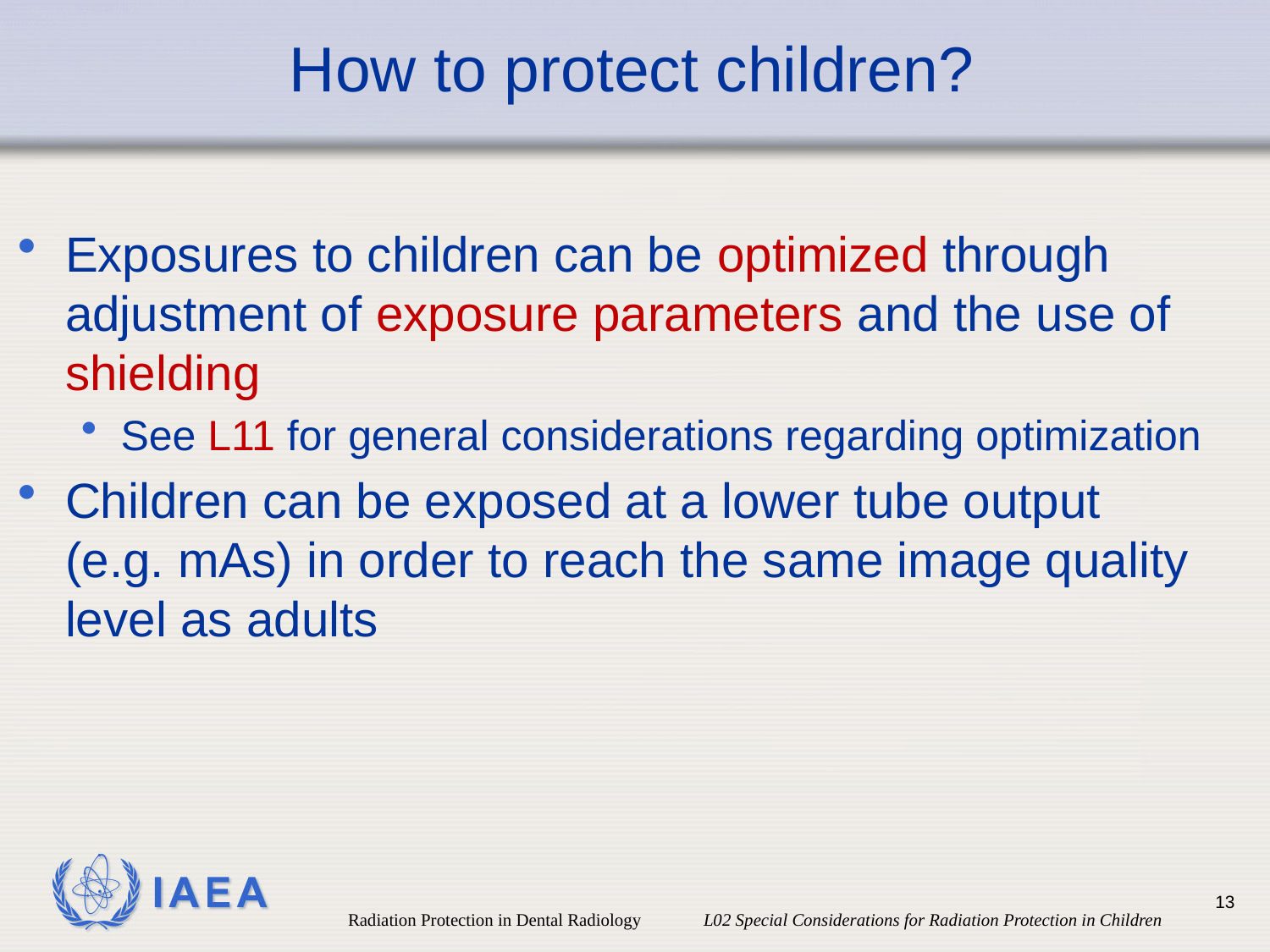

# How to protect children?
Exposures to children can be optimized through adjustment of exposure parameters and the use of shielding
See L11 for general considerations regarding optimization
Children can be exposed at a lower tube output (e.g. mAs) in order to reach the same image quality level as adults

13
Radiation Protection in Dental Radiology              L02 Special Considerations for Radiation Protection in Children